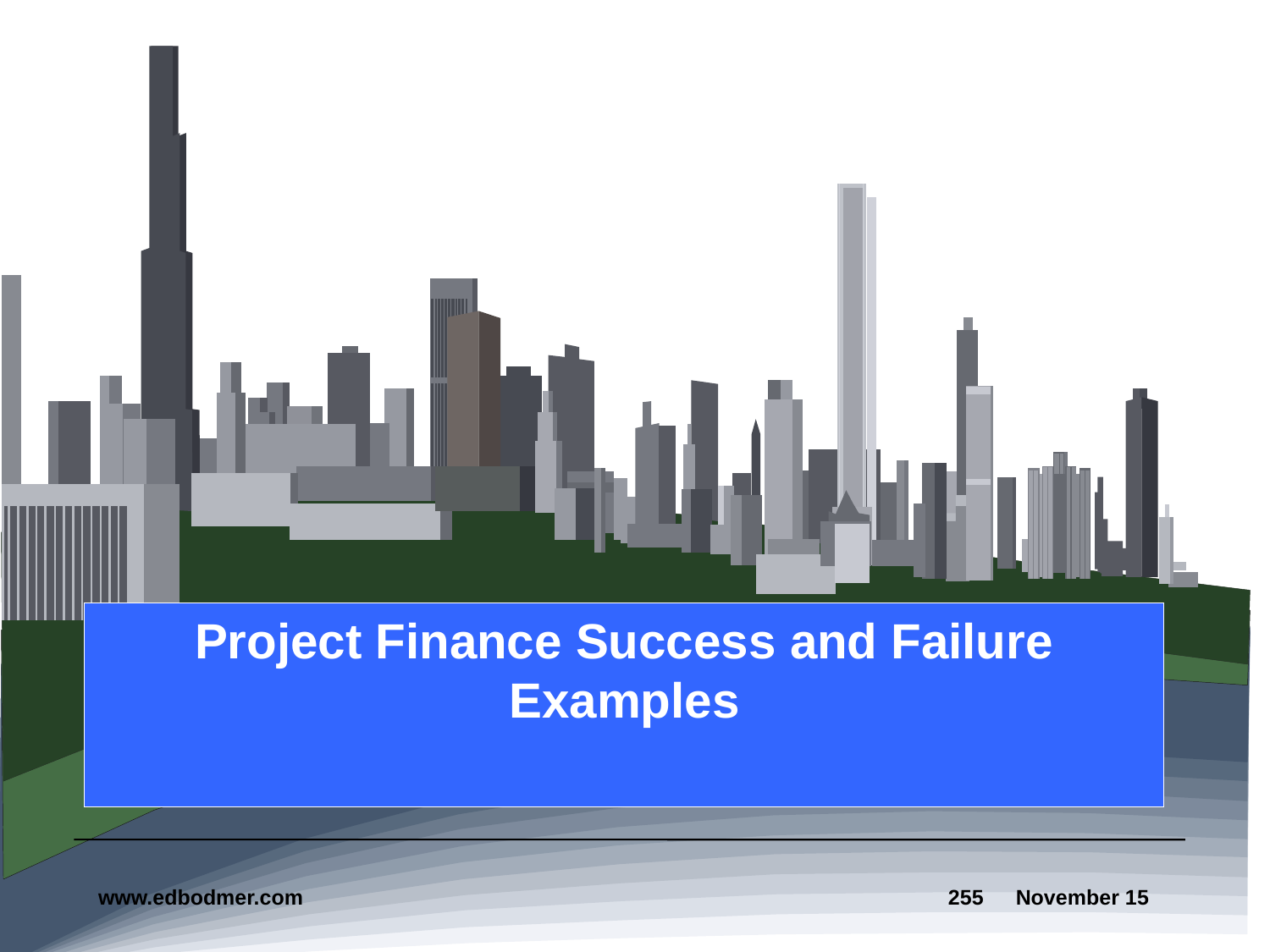

# Project Finance Success and Failure Examples